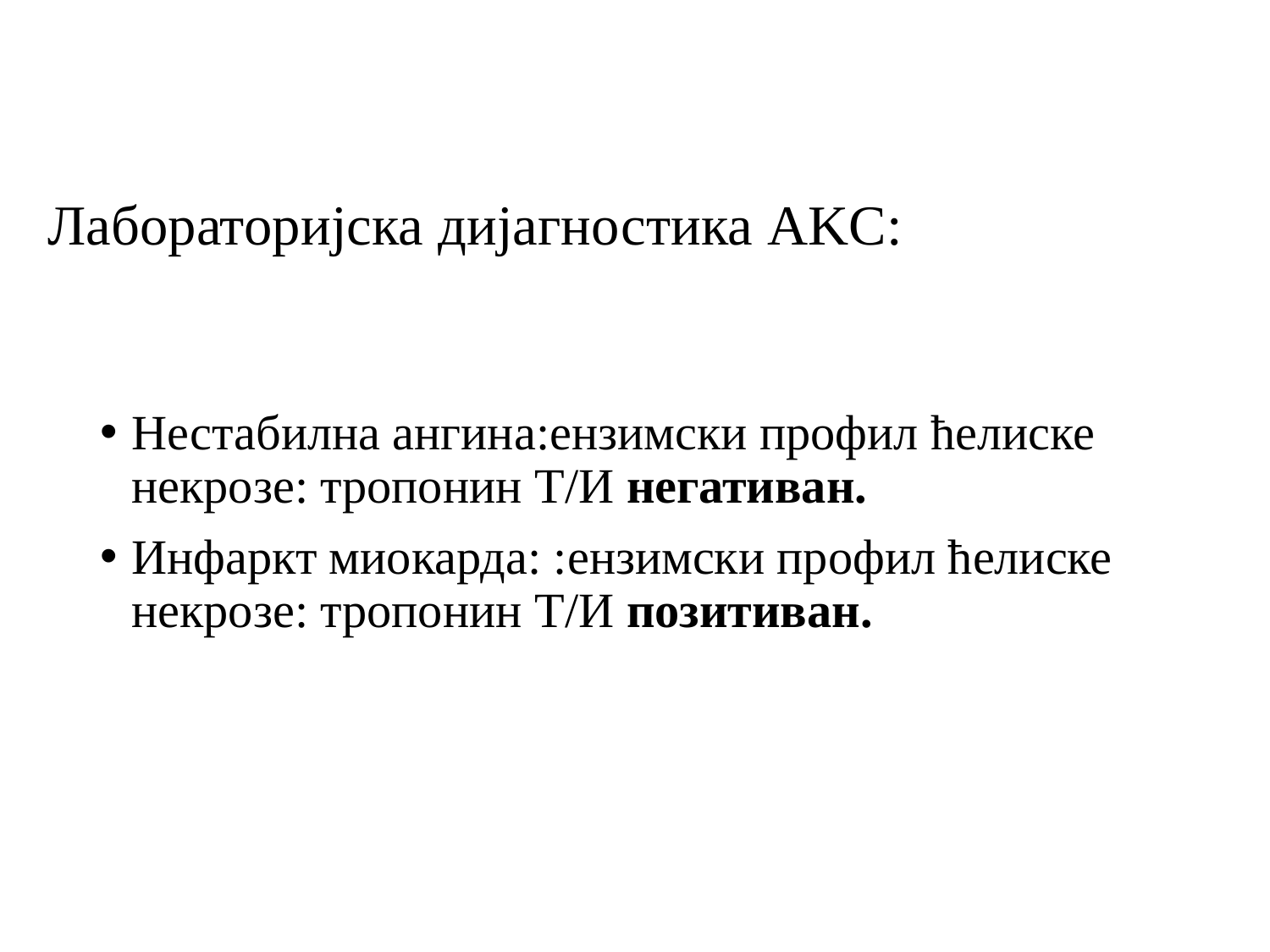

# Лабораторијска дијагностика AKС:

Нестабилна ангина:ензимски профил ћелиске некрозе: тропонин Т/И негативан.
Инфаркт миокарда: :ензимски профил ћелиске некрозе: тропонин Т/И позитиван.